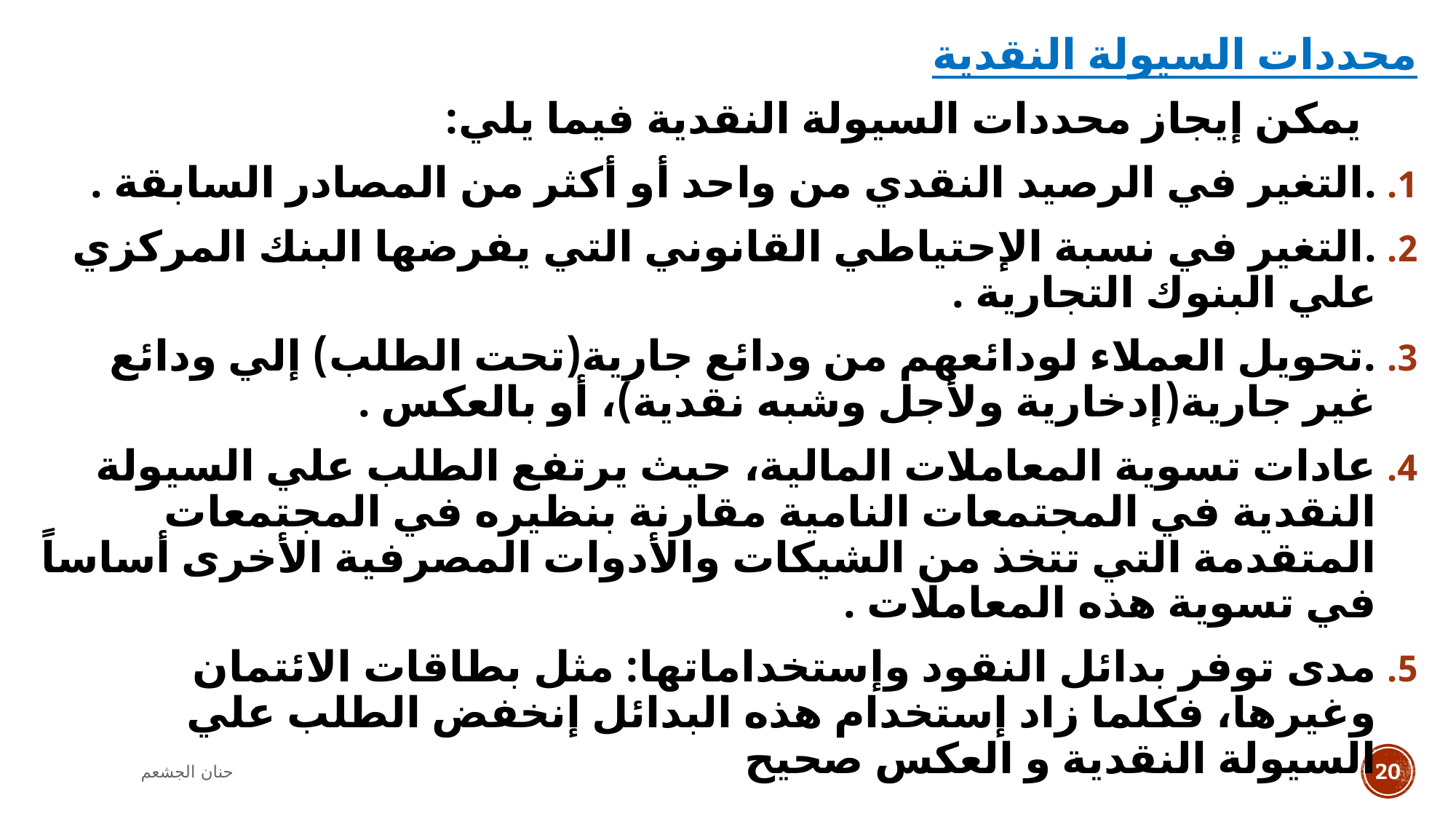

محددات السيولة النقدية
     يمكن إيجاز محددات السيولة النقدية فيما يلي:
.التغير في الرصيد النقدي من واحد أو أكثر من المصادر السابقة .
.التغير في نسبة الإحتياطي القانوني التي يفرضها البنك المركزي علي البنوك التجارية .
.تحويل العملاء لودائعهم من ودائع جارية(تحت الطلب) إلي ودائع غير جارية(إدخارية ولأجل وشبه نقدية)، أو بالعكس .
عادات تسوية المعاملات المالية، حيث يرتفع الطلب علي السيولة النقدية في المجتمعات النامية مقارنة بنظيره في المجتمعات المتقدمة التي تتخذ من الشيكات والأدوات المصرفية الأخرى أساساً في تسوية هذه المعاملات .
مدى توفر بدائل النقود وإستخداماتها: مثل بطاقات الائتمان وغيرها، فكلما زاد إستخدام هذه البدائل إنخفض الطلب علي السيولة النقدية و العكس صحيح

حنان الجشعم
20